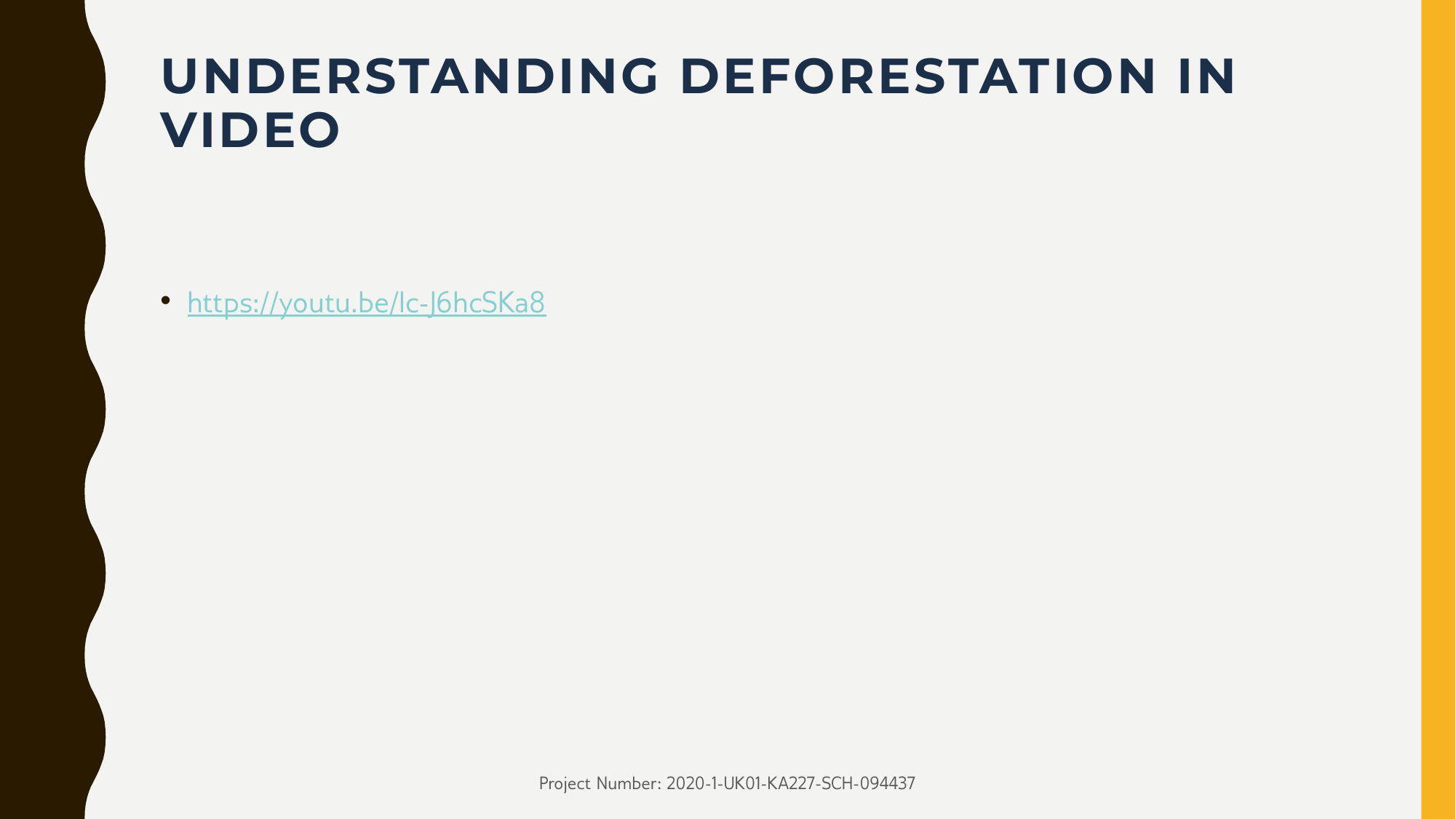

# Understanding Deforestation In Video
https://youtu.be/Ic-J6hcSKa8

Project Number: 2020-1-UK01-KA227-SCH-094437